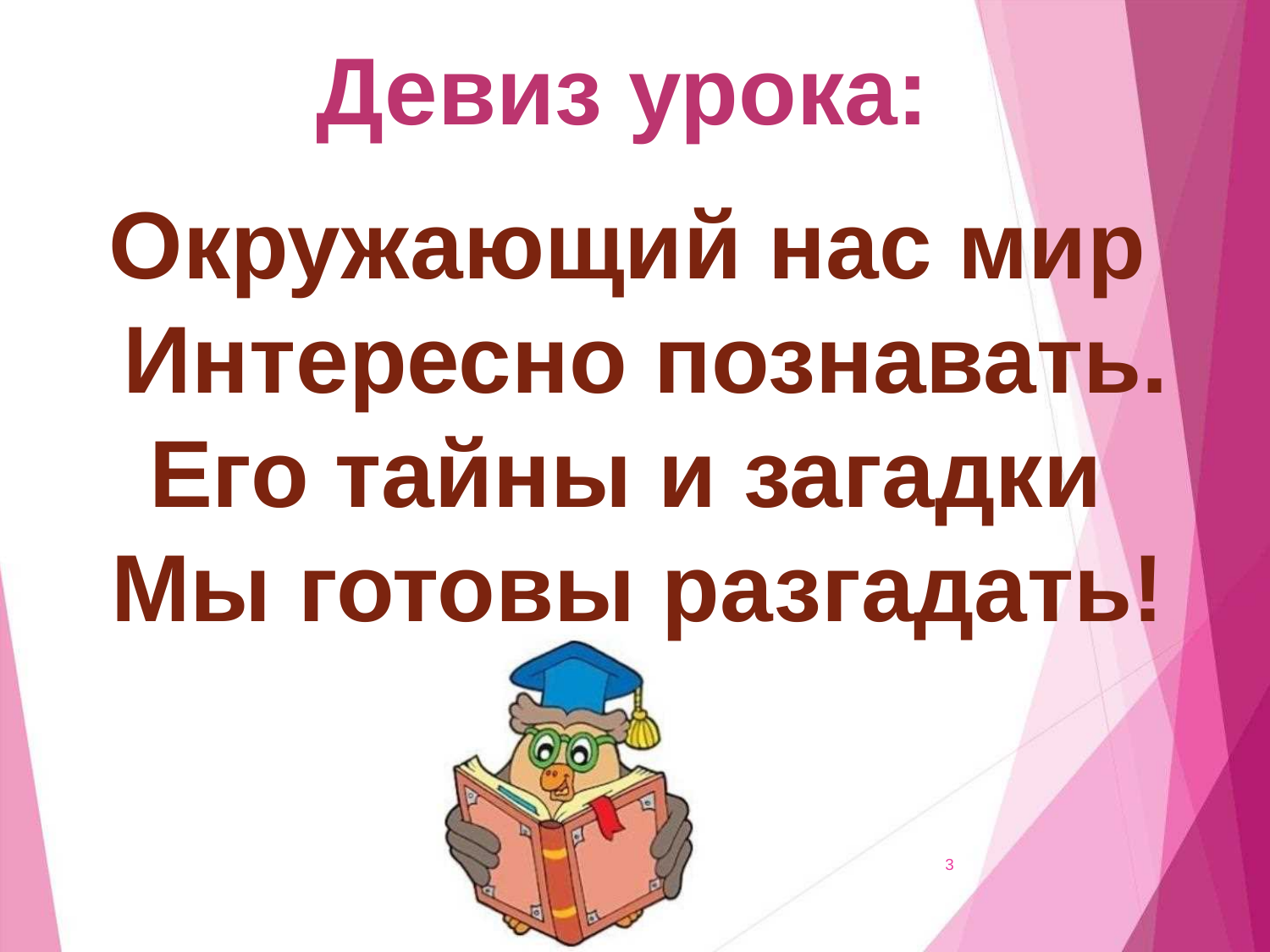

Девиз урока:
Окружающий нас мир
Интересно познавать.
Его тайны и загадки
Мы готовы разгадать!
3